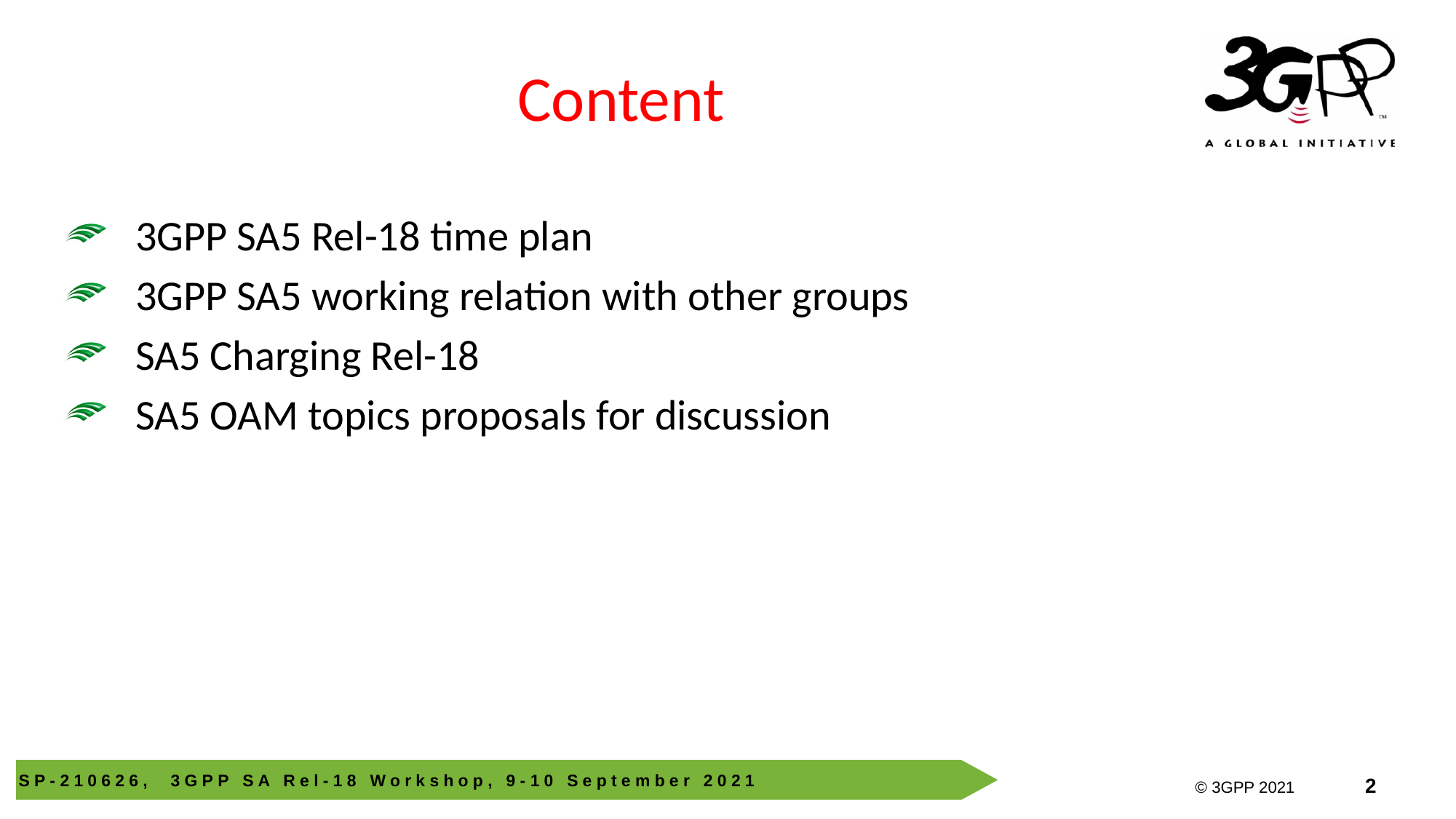

# Content
3GPP SA5 Rel-18 time plan
3GPP SA5 working relation with other groups
SA5 Charging Rel-18
SA5 OAM topics proposals for discussion